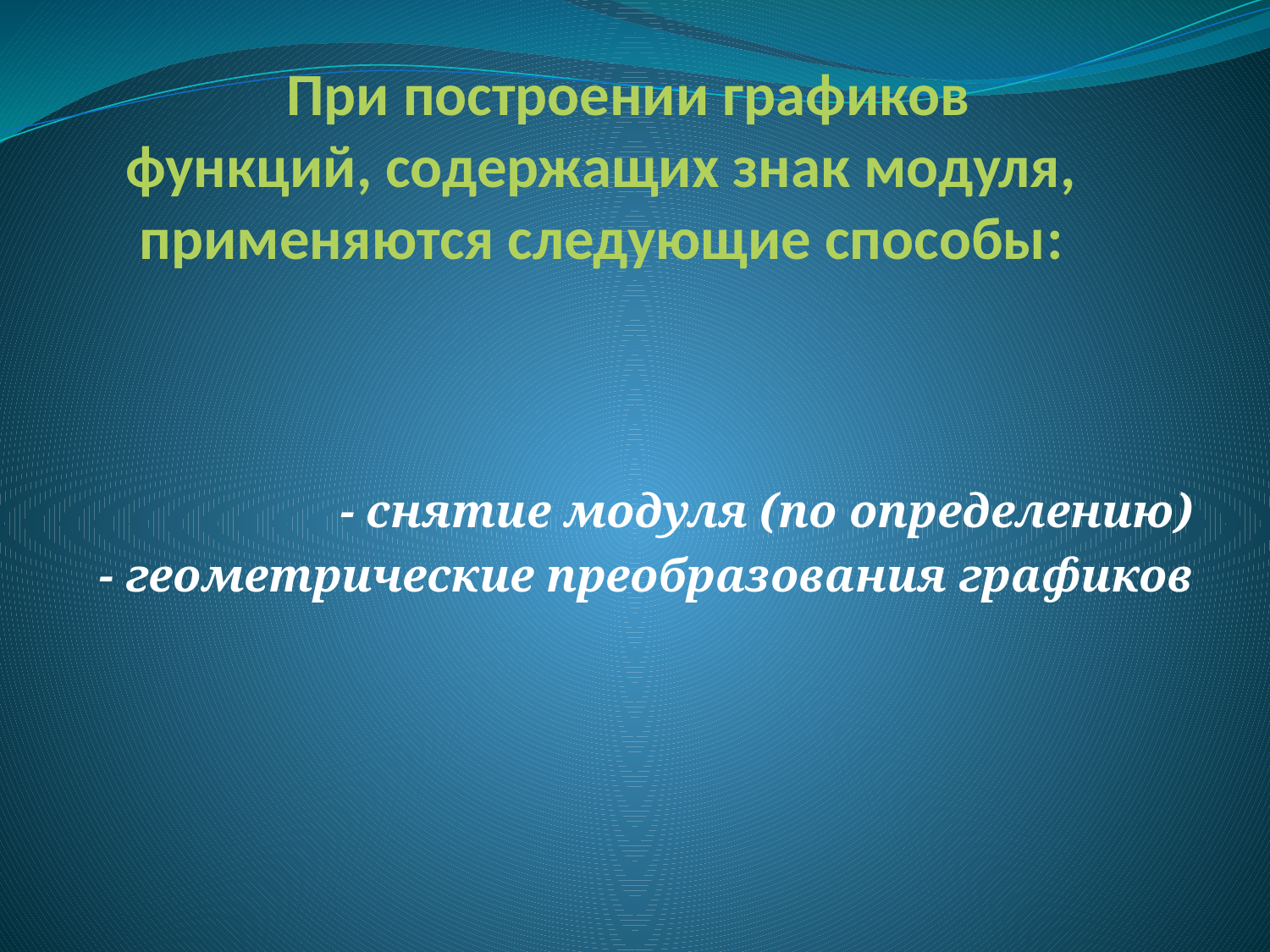

# При построении графиков функций, содержащих знак модуля, применяются следующие способы:
 - снятие модуля (по определению)
 - геометрические преобразования графиков